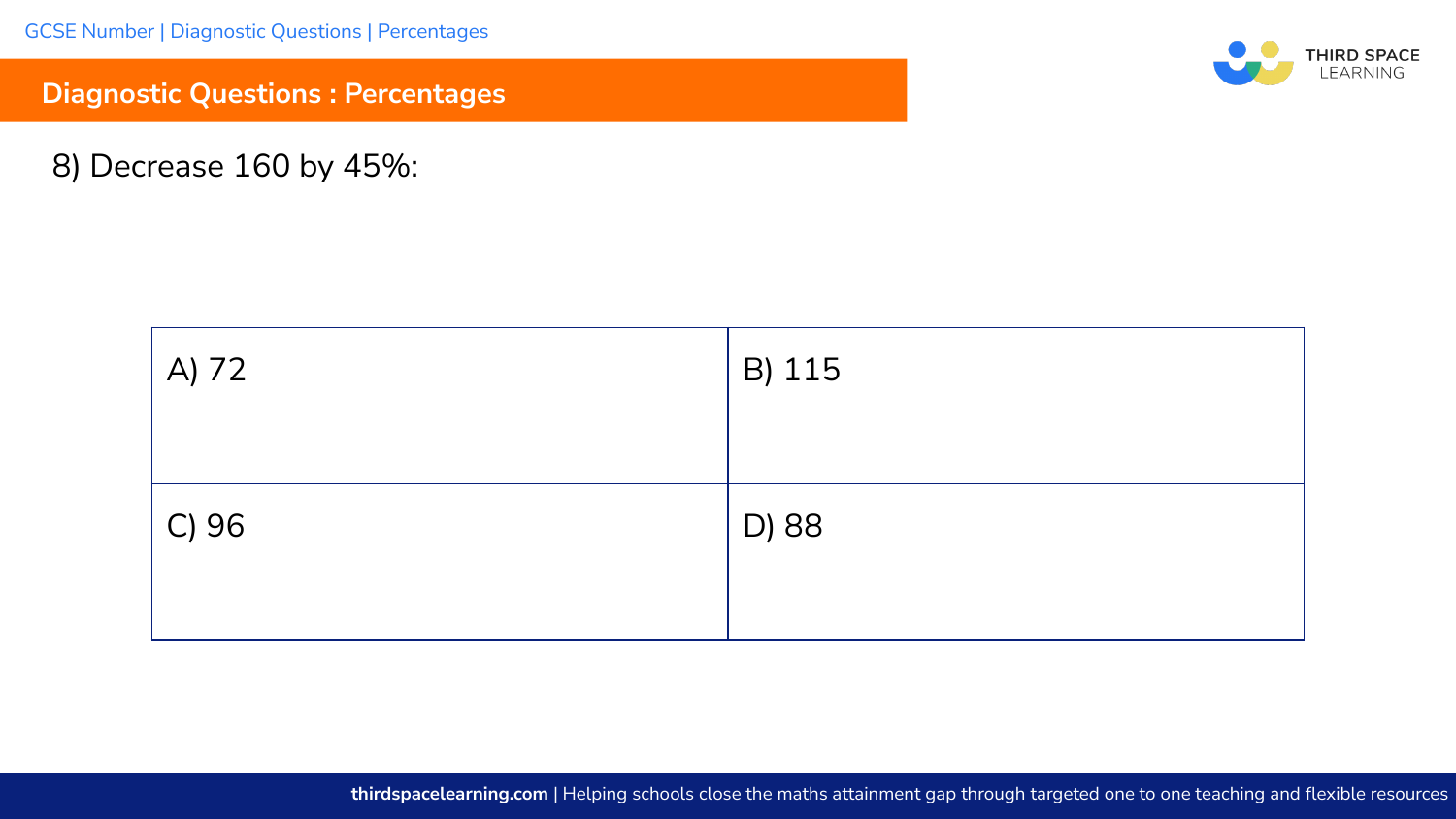

Diagnostic Questions : Percentages
| 8) Decrease 160 by 45%: |
| --- |
| A) 72 | B) 115 |
| --- | --- |
| C) 96 | D) 88 |